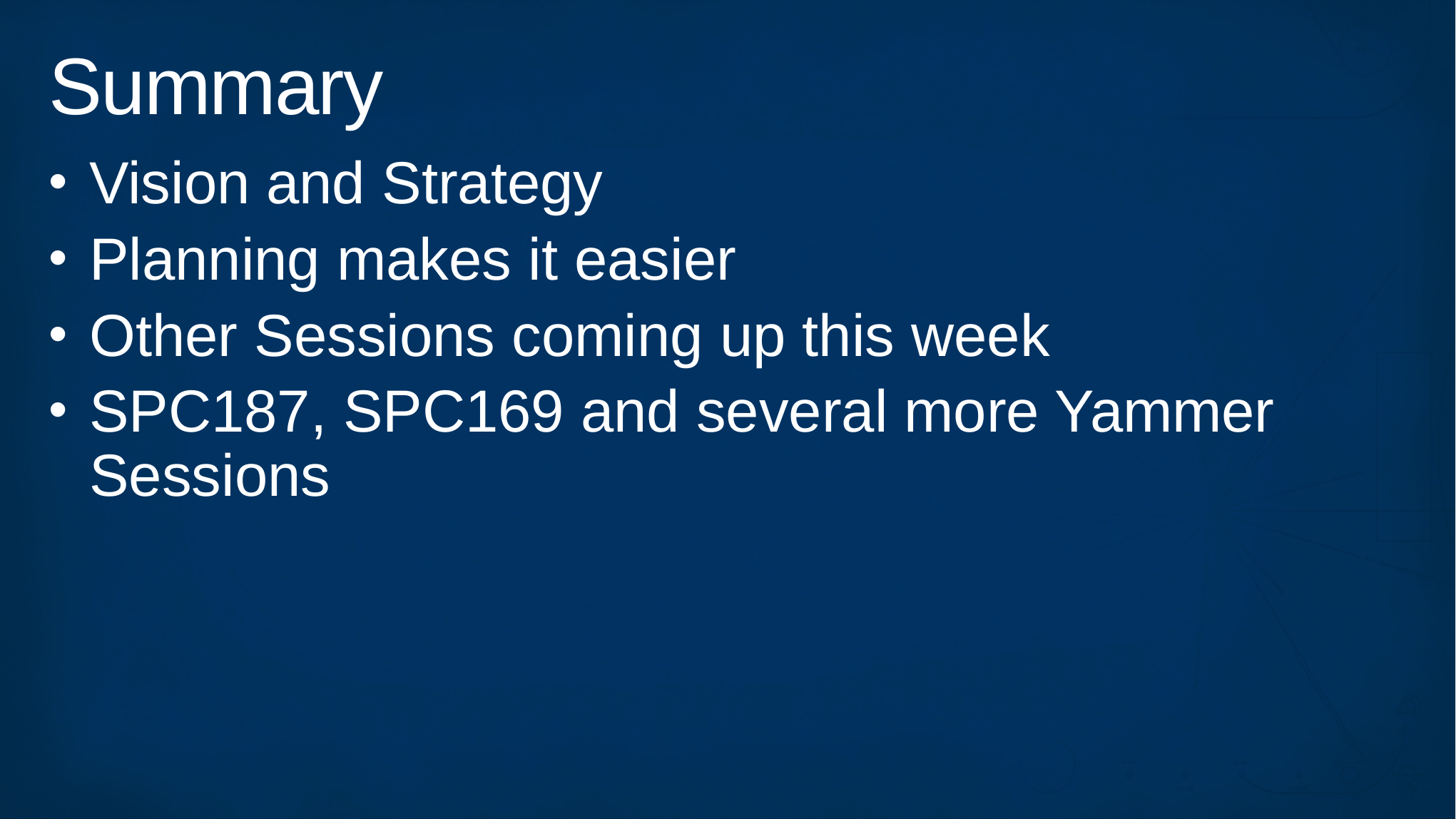

# Summary
Vision and Strategy
Planning makes it easier
Other Sessions coming up this week
SPC187, SPC169 and several more Yammer Sessions